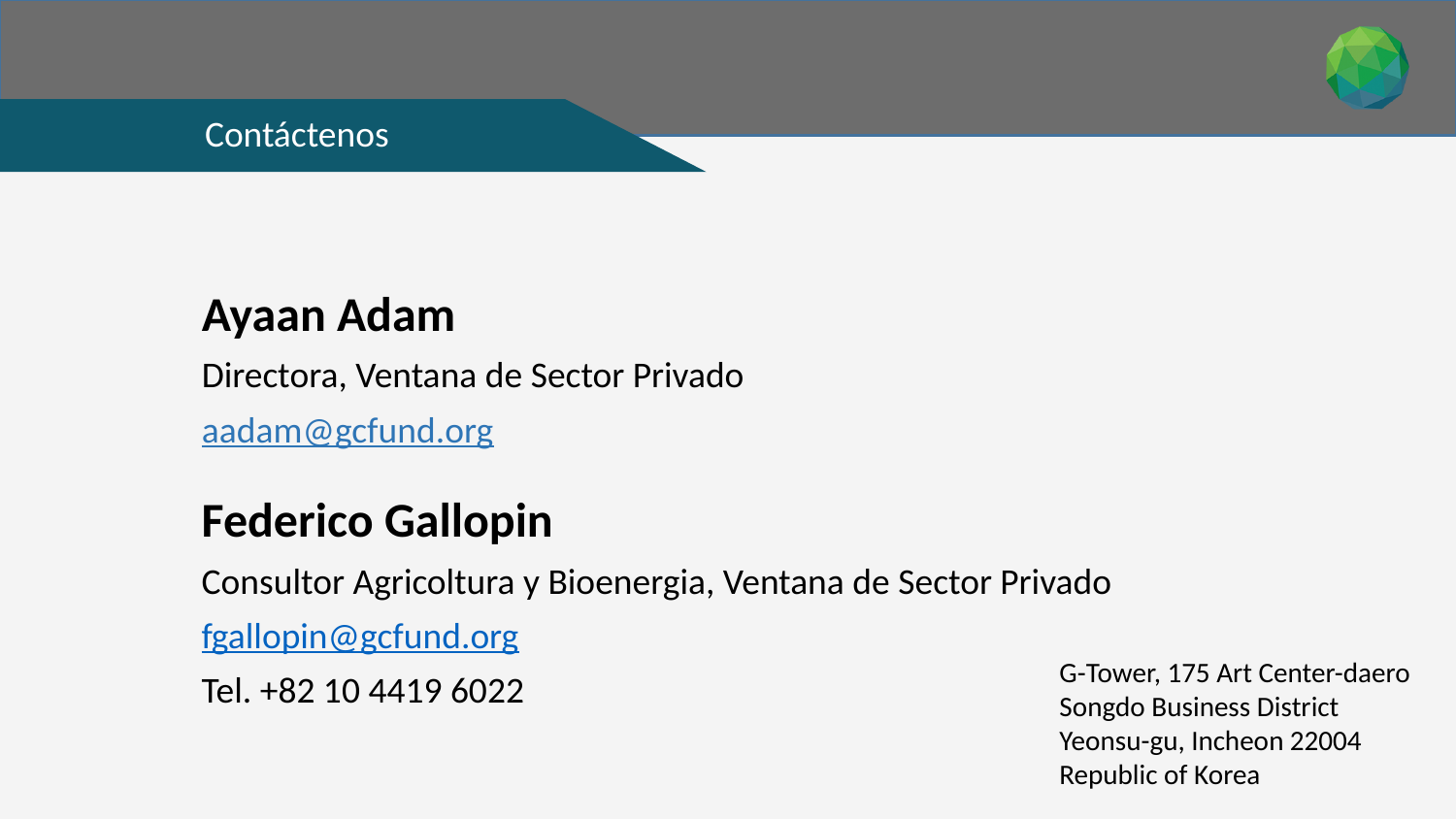

# Contáctenos
Ayaan Adam
Directora, Ventana de Sector Privado
aadam@gcfund.org
Federico Gallopin
Consultor Agricoltura y Bioenergia, Ventana de Sector Privado
fgallopin@gcfund.org
Tel. +82 10 4419 6022

G-Tower, 175 Art Center-daero
Songdo Business District
Yeonsu-gu, Incheon 22004
Republic of Korea